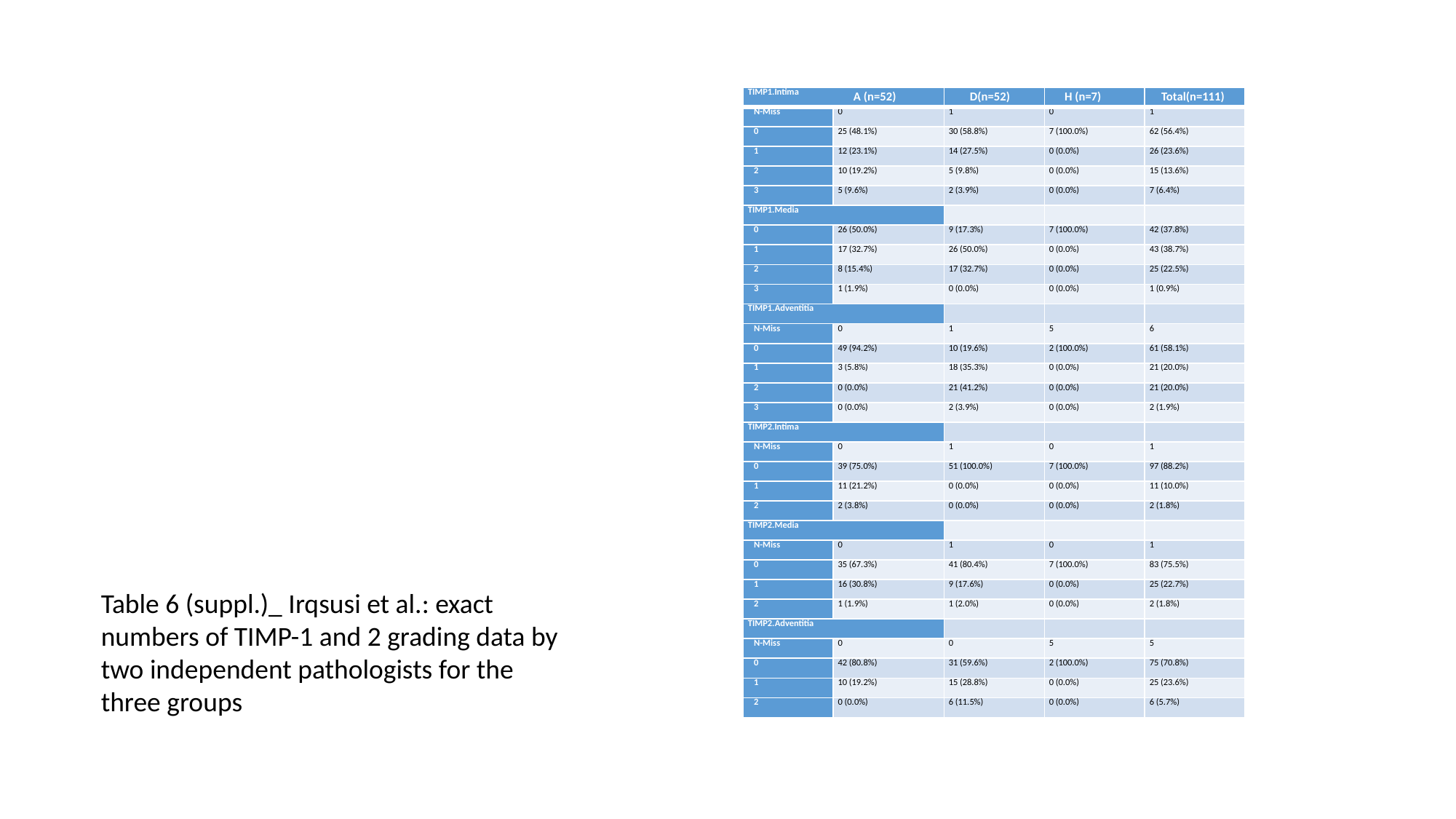

A (n=52)                           D(n=52)                    H (n=7)                      Total(n=111)
| TIMP1.Intima |  |  |  |  |
| --- | --- | --- | --- | --- |
| N-Miss | 0 | 1 | 0 | 1 |
| 0 | 25 (48.1%) | 30 (58.8%) | 7 (100.0%) | 62 (56.4%) |
| 1 | 12 (23.1%) | 14 (27.5%) | 0 (0.0%) | 26 (23.6%) |
| 2 | 10 (19.2%) | 5 (9.8%) | 0 (0.0%) | 15 (13.6%) |
| 3 | 5 (9.6%) | 2 (3.9%) | 0 (0.0%) | 7 (6.4%) |
| TIMP1.Media |  |  |  |  |
| 0 | 26 (50.0%) | 9 (17.3%) | 7 (100.0%) | 42 (37.8%) |
| 1 | 17 (32.7%) | 26 (50.0%) | 0 (0.0%) | 43 (38.7%) |
| 2 | 8 (15.4%) | 17 (32.7%) | 0 (0.0%) | 25 (22.5%) |
| 3 | 1 (1.9%) | 0 (0.0%) | 0 (0.0%) | 1 (0.9%) |
| TIMP1.Adventitia |  |  |  |  |
| N-Miss | 0 | 1 | 5 | 6 |
| 0 | 49 (94.2%) | 10 (19.6%) | 2 (100.0%) | 61 (58.1%) |
| 1 | 3 (5.8%) | 18 (35.3%) | 0 (0.0%) | 21 (20.0%) |
| 2 | 0 (0.0%) | 21 (41.2%) | 0 (0.0%) | 21 (20.0%) |
| 3 | 0 (0.0%) | 2 (3.9%) | 0 (0.0%) | 2 (1.9%) |
| TIMP2.Intima |  |  |  |  |
| N-Miss | 0 | 1 | 0 | 1 |
| 0 | 39 (75.0%) | 51 (100.0%) | 7 (100.0%) | 97 (88.2%) |
| 1 | 11 (21.2%) | 0 (0.0%) | 0 (0.0%) | 11 (10.0%) |
| 2 | 2 (3.8%) | 0 (0.0%) | 0 (0.0%) | 2 (1.8%) |
| TIMP2.Media |  |  |  |  |
| N-Miss | 0 | 1 | 0 | 1 |
| 0 | 35 (67.3%) | 41 (80.4%) | 7 (100.0%) | 83 (75.5%) |
| 1 | 16 (30.8%) | 9 (17.6%) | 0 (0.0%) | 25 (22.7%) |
| 2 | 1 (1.9%) | 1 (2.0%) | 0 (0.0%) | 2 (1.8%) |
| TIMP2.Adventitia |  |  |  |  |
| N-Miss | 0 | 0 | 5 | 5 |
| 0 | 42 (80.8%) | 31 (59.6%) | 2 (100.0%) | 75 (70.8%) |
| 1 | 10 (19.2%) | 15 (28.8%) | 0 (0.0%) | 25 (23.6%) |
| 2 | 0 (0.0%) | 6 (11.5%) | 0 (0.0%) | 6 (5.7%) |
Table 6 (suppl.)_ Irqsusi et al.: exact numbers of TIMP-1 and 2 grading data by two independent pathologists for the three groups